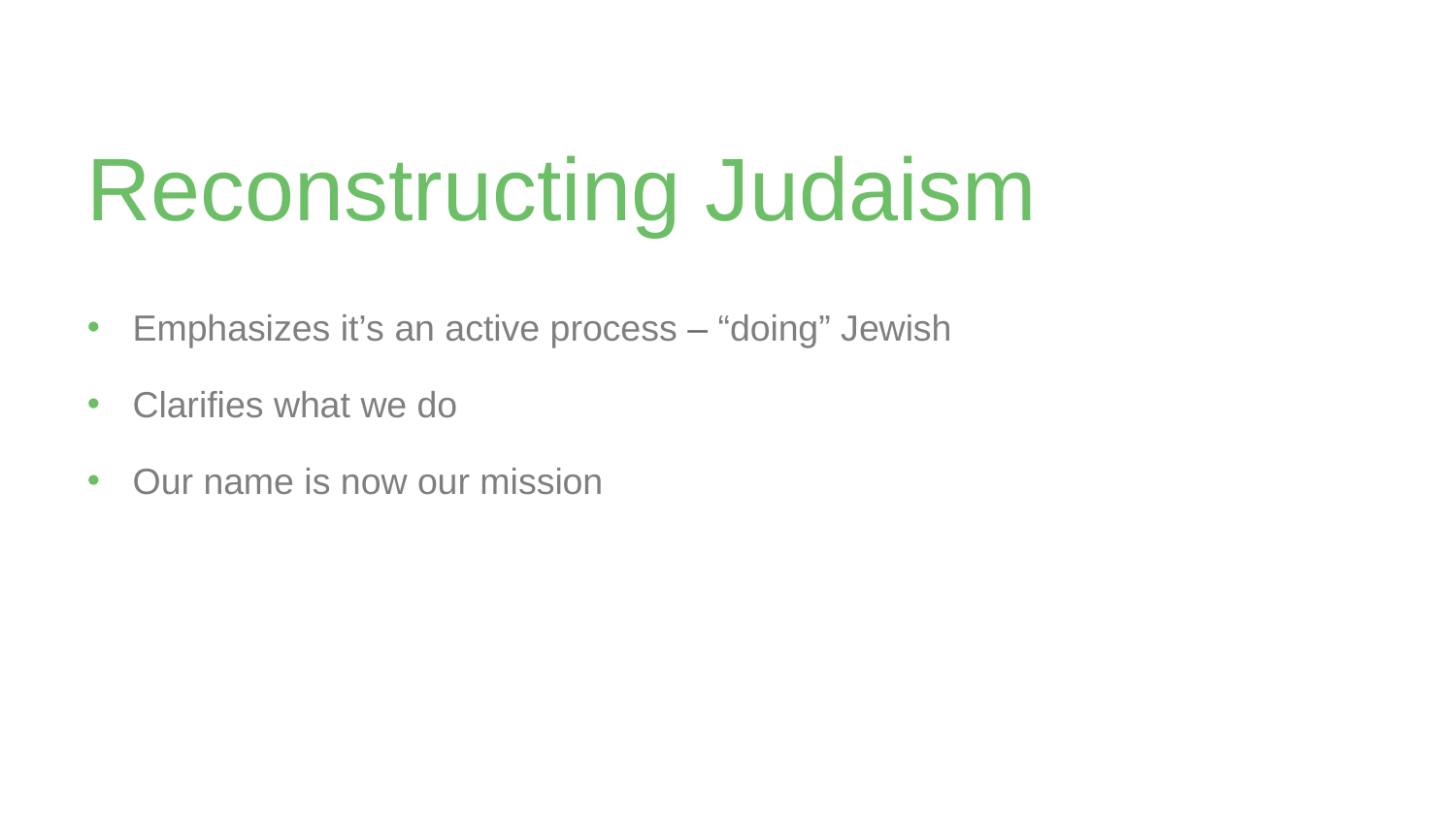

# Reconstructing Judaism
Emphasizes it’s an active process – “doing” Jewish
Clarifies what we do
Our name is now our mission